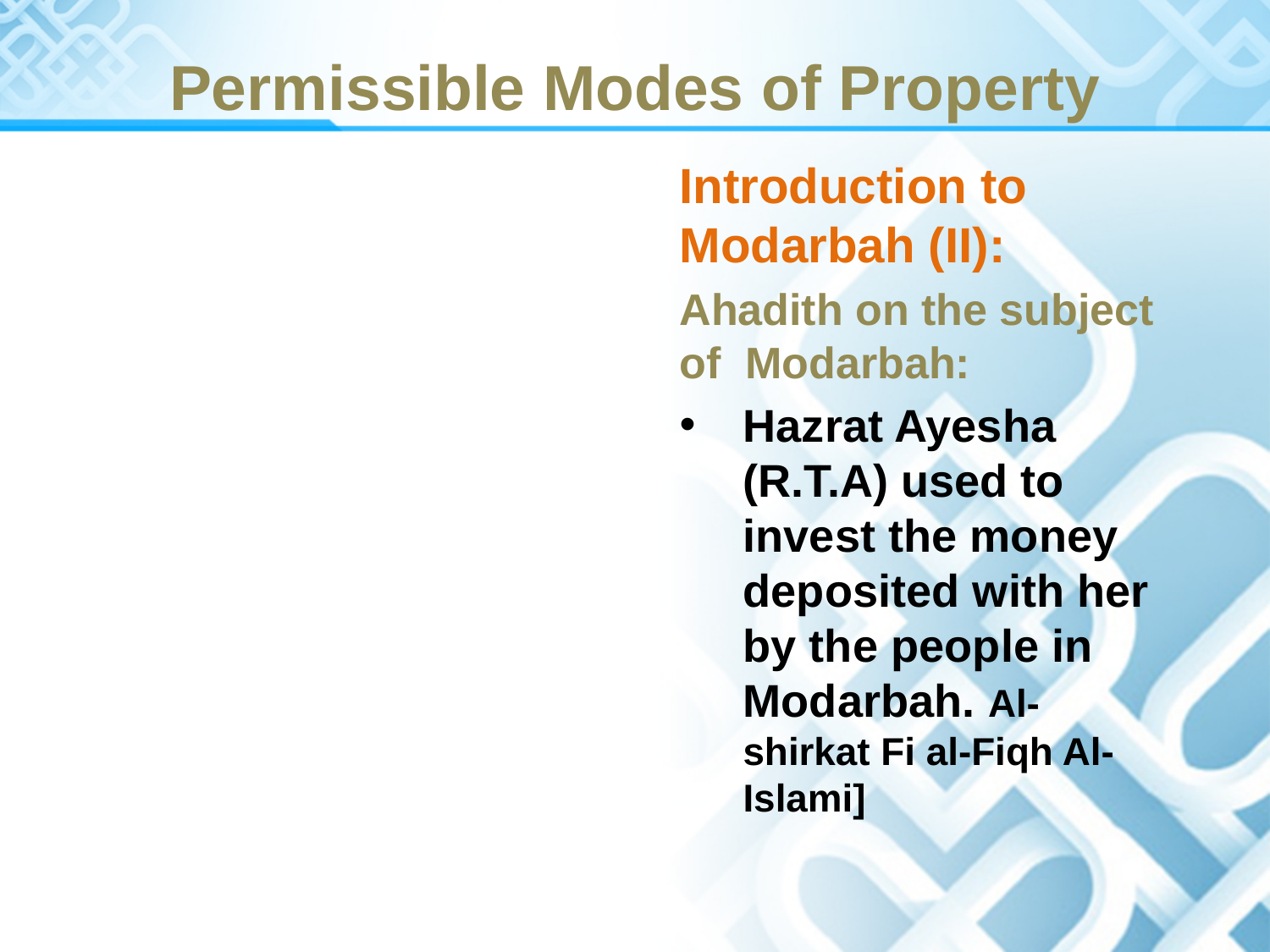

Permissible Modes of Property
Introduction to Modarbah (II):
Ahadith on the subject of  Modarbah:
Hazrat Ayesha (R.T.A) used to invest the money deposited with her by the people in Modarbah. Al-shirkat Fi al-Fiqh Al-Islami]